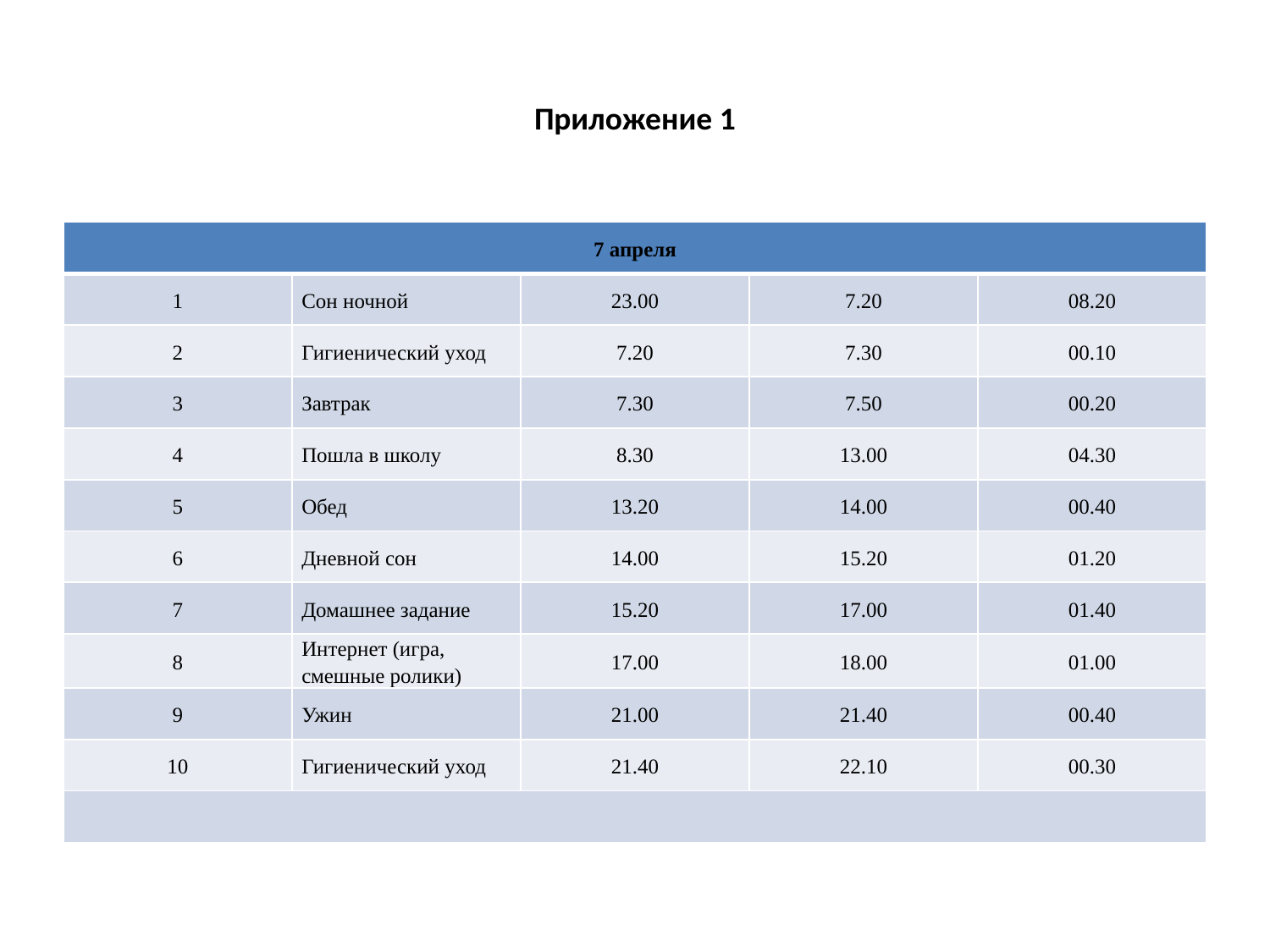

# Приложение 1
| 7 апреля |  |  |  |  |
| --- | --- | --- | --- | --- |
| 1 | Сон ночной | 23.00 | 7.20 | 08.20 |
| 2 | Гигиенический уход | 7.20 | 7.30 | 00.10 |
| 3 | Завтрак | 7.30 | 7.50 | 00.20 |
| 4 | Пошла в школу | 8.30 | 13.00 | 04.30 |
| 5 | Обед | 13.20 | 14.00 | 00.40 |
| 6 | Дневной сон | 14.00 | 15.20 | 01.20 |
| 7 | Домашнее задание | 15.20 | 17.00 | 01.40 |
| 8 | Интернет (игра, смешные ролики) | 17.00 | 18.00 | 01.00 |
| 9 | Ужин | 21.00 | 21.40 | 00.40 |
| 10 | Гигиенический уход | 21.40 | 22.10 | 00.30 |
|  |  |  |  |  |